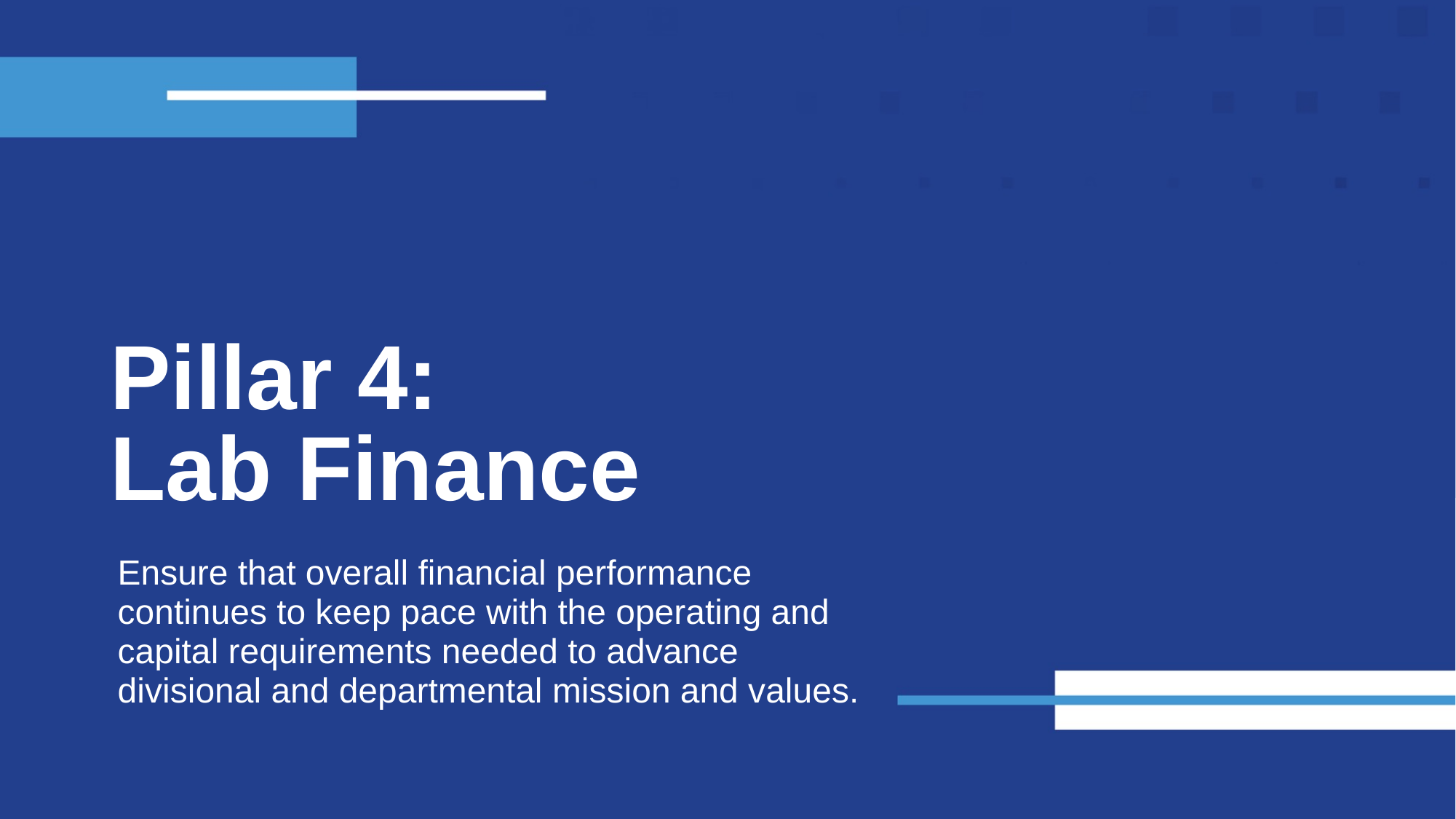

# Pillar 4: Lab Finance
Ensure that overall financial performance continues to keep pace with the operating and capital requirements needed to advance divisional and departmental mission and values.